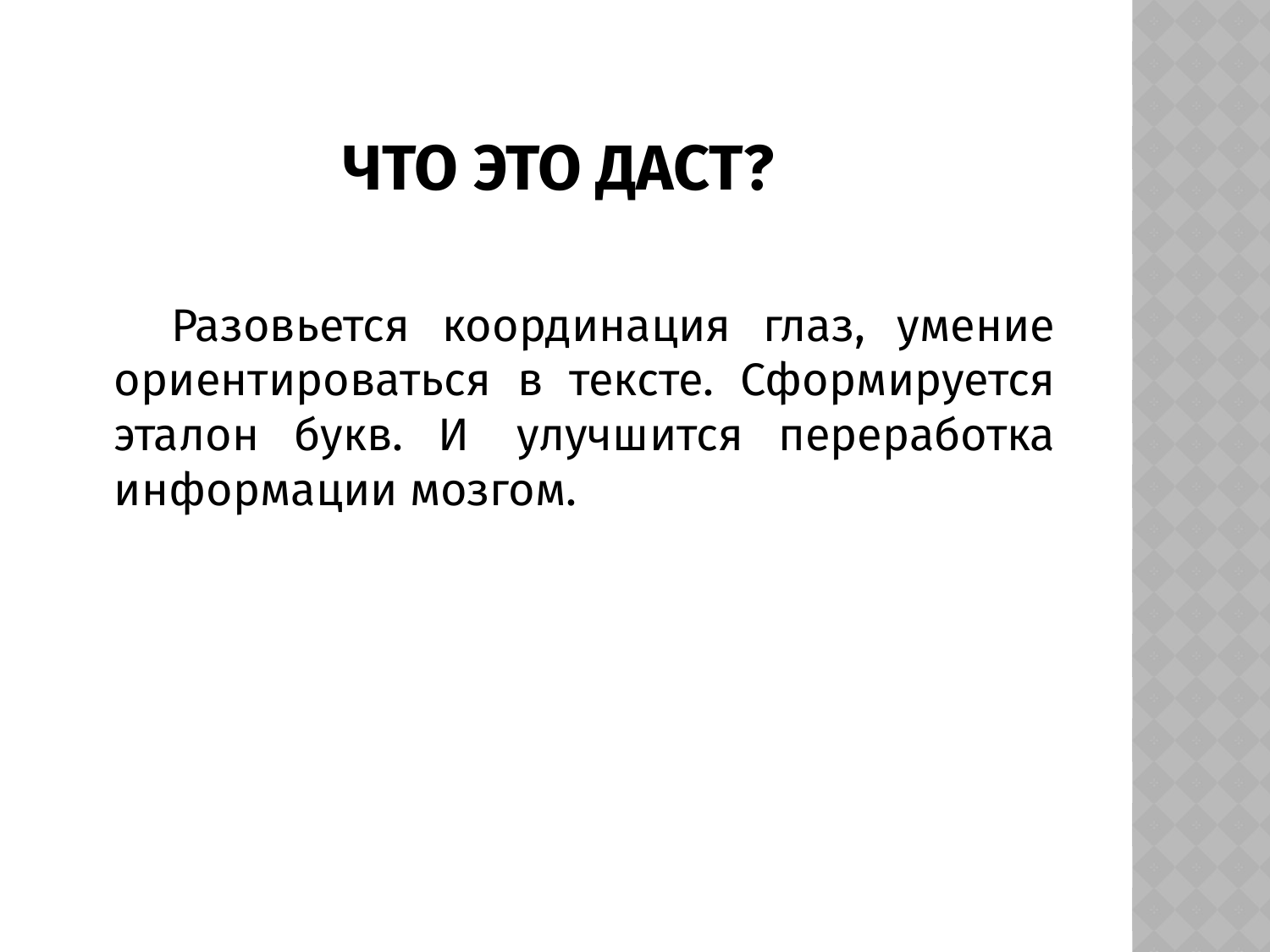

# Что это даст?

   Разовьется координация глаз, умение ориентироваться в тексте. Сформируется эталон букв. И  улучшится переработка информации мозгом.